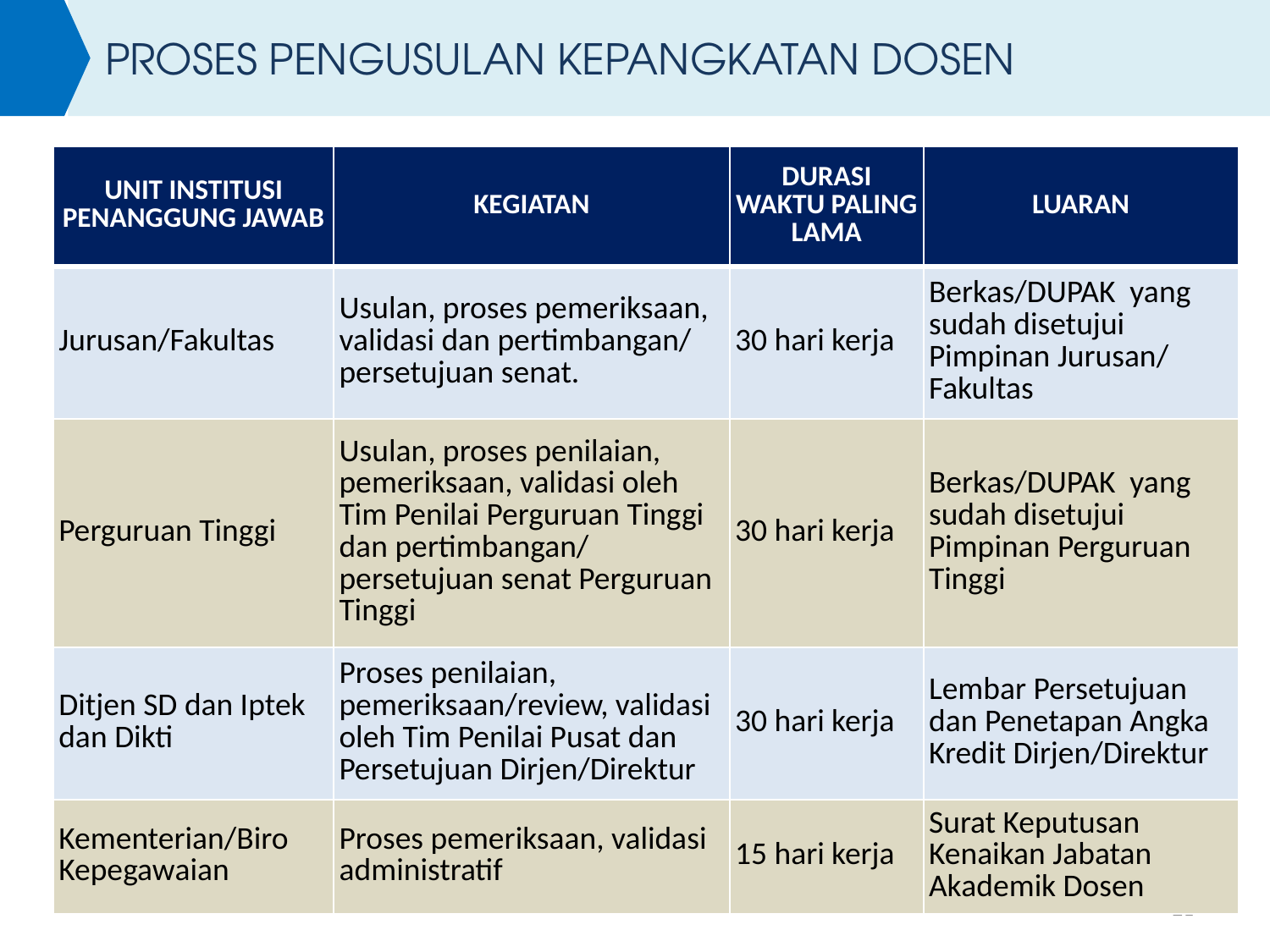

PROSES PENGUSULAN KEPANGKATAN DOSEN
| UNIT INSTITUSI PENANGGUNG JAWAB | KEGIATAN | DURASI WAKTU PALING LAMA | LUARAN |
| --- | --- | --- | --- |
| Jurusan/Fakultas | Usulan, proses pemeriksaan, validasi dan pertimbangan/ persetujuan senat. | 30 hari kerja | Berkas/DUPAK yang sudah disetujui Pimpinan Jurusan/ Fakultas |
| Perguruan Tinggi | Usulan, proses penilaian, pemeriksaan, validasi oleh Tim Penilai Perguruan Tinggi dan pertimbangan/ persetujuan senat Perguruan Tinggi | 30 hari kerja | Berkas/DUPAK yang sudah disetujui Pimpinan Perguruan Tinggi |
| Ditjen SD dan Iptek dan Dikti | Proses penilaian, pemeriksaan/review, validasi oleh Tim Penilai Pusat dan Persetujuan Dirjen/Direktur | 30 hari kerja | Lembar Persetujuan dan Penetapan Angka Kredit Dirjen/Direktur |
| Kementerian/Biro Kepegawaian | Proses pemeriksaan, validasi administratif | 15 hari kerja | Surat Keputusan Kenaikan Jabatan Akademik Dosen |
21